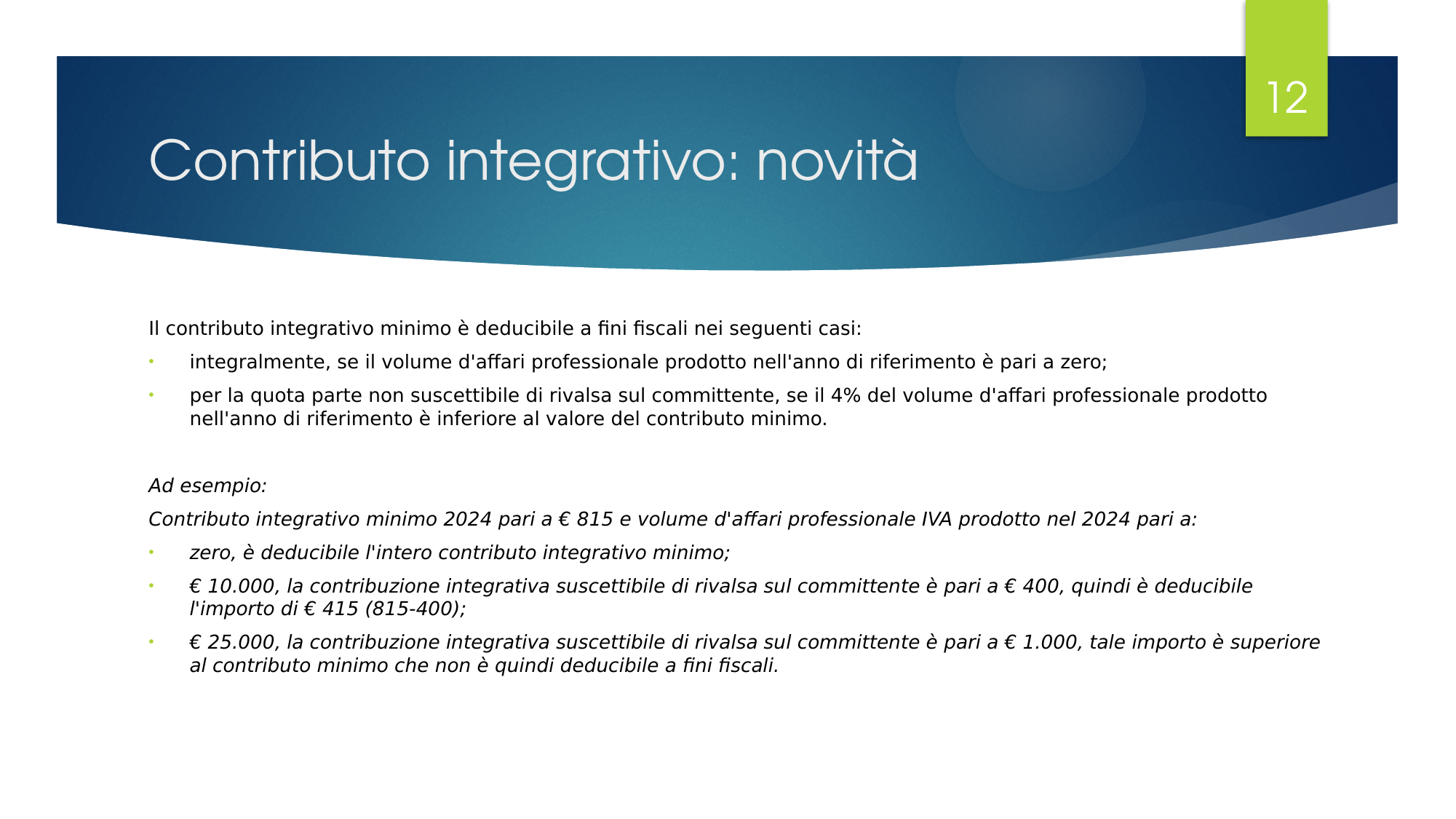

12
# Contributo integrativo: novità
Il contributo integrativo minimo è deducibile a fini fiscali nei seguenti casi:
integralmente, se il volume d'affari professionale prodotto nell'anno di riferimento è pari a zero;
per la quota parte non suscettibile di rivalsa sul committente, se il 4% del volume d'affari professionale prodotto nell'anno di riferimento è inferiore al valore del contributo minimo.

Ad esempio:
Contributo integrativo minimo 2024 pari a € 815 e volume d'affari professionale IVA prodotto nel 2024 pari a:
zero, è deducibile l'intero contributo integrativo minimo;
€ 10.000, la contribuzione integrativa suscettibile di rivalsa sul committente è pari a € 400, quindi è deducibile l'importo di € 415 (815-400);
€ 25.000, la contribuzione integrativa suscettibile di rivalsa sul committente è pari a € 1.000, tale importo è superiore al contributo minimo che non è quindi deducibile a fini fiscali.